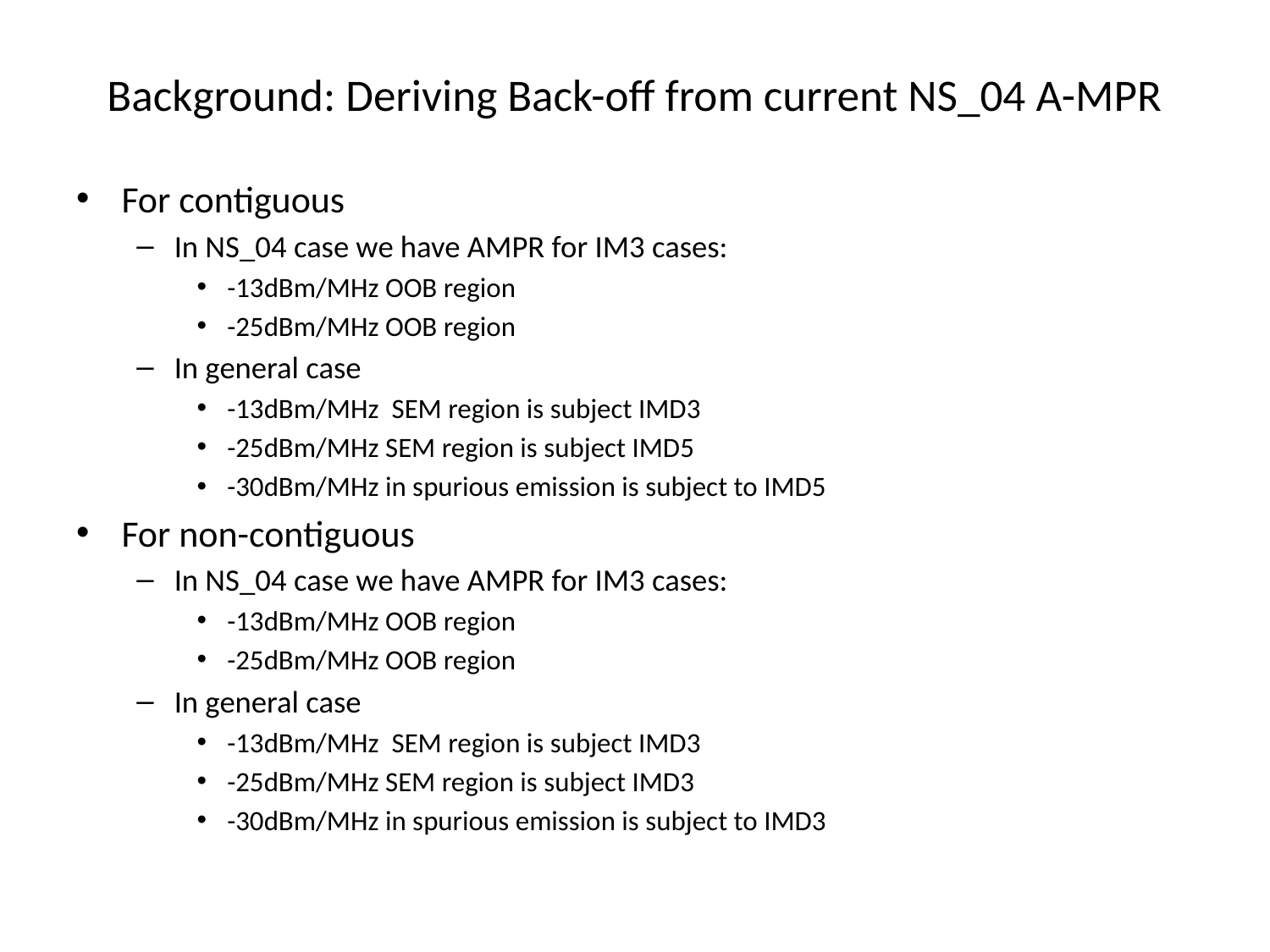

# Background: Deriving Back-off from current NS_04 A-MPR
For contiguous
In NS_04 case we have AMPR for IM3 cases:
-13dBm/MHz OOB region
-25dBm/MHz OOB region
In general case
-13dBm/MHz  SEM region is subject IMD3
-25dBm/MHz SEM region is subject IMD5
-30dBm/MHz in spurious emission is subject to IMD5
For non-contiguous
In NS_04 case we have AMPR for IM3 cases:
-13dBm/MHz OOB region
-25dBm/MHz OOB region
In general case
-13dBm/MHz  SEM region is subject IMD3
-25dBm/MHz SEM region is subject IMD3
-30dBm/MHz in spurious emission is subject to IMD3